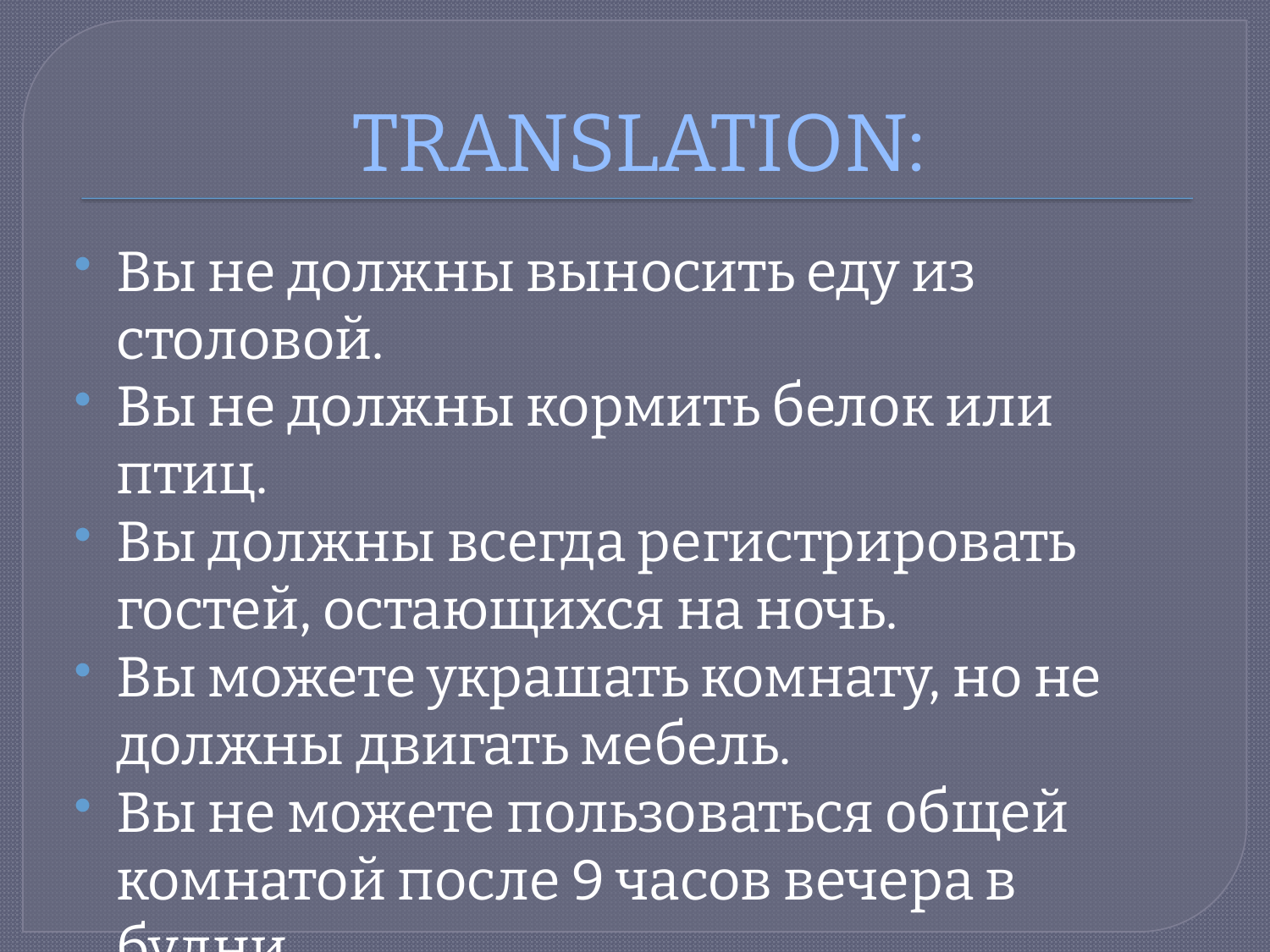

# TRANSLATION:
Вы не должны выносить еду из столовой.
Вы не должны кормить белок или птиц.
Вы должны всегда регистрировать гостей, остающихся на ночь.
Вы можете украшать комнату, но не должны двигать мебель.
Вы не можете пользоваться общей комнатой после 9 часов вечера в будни.